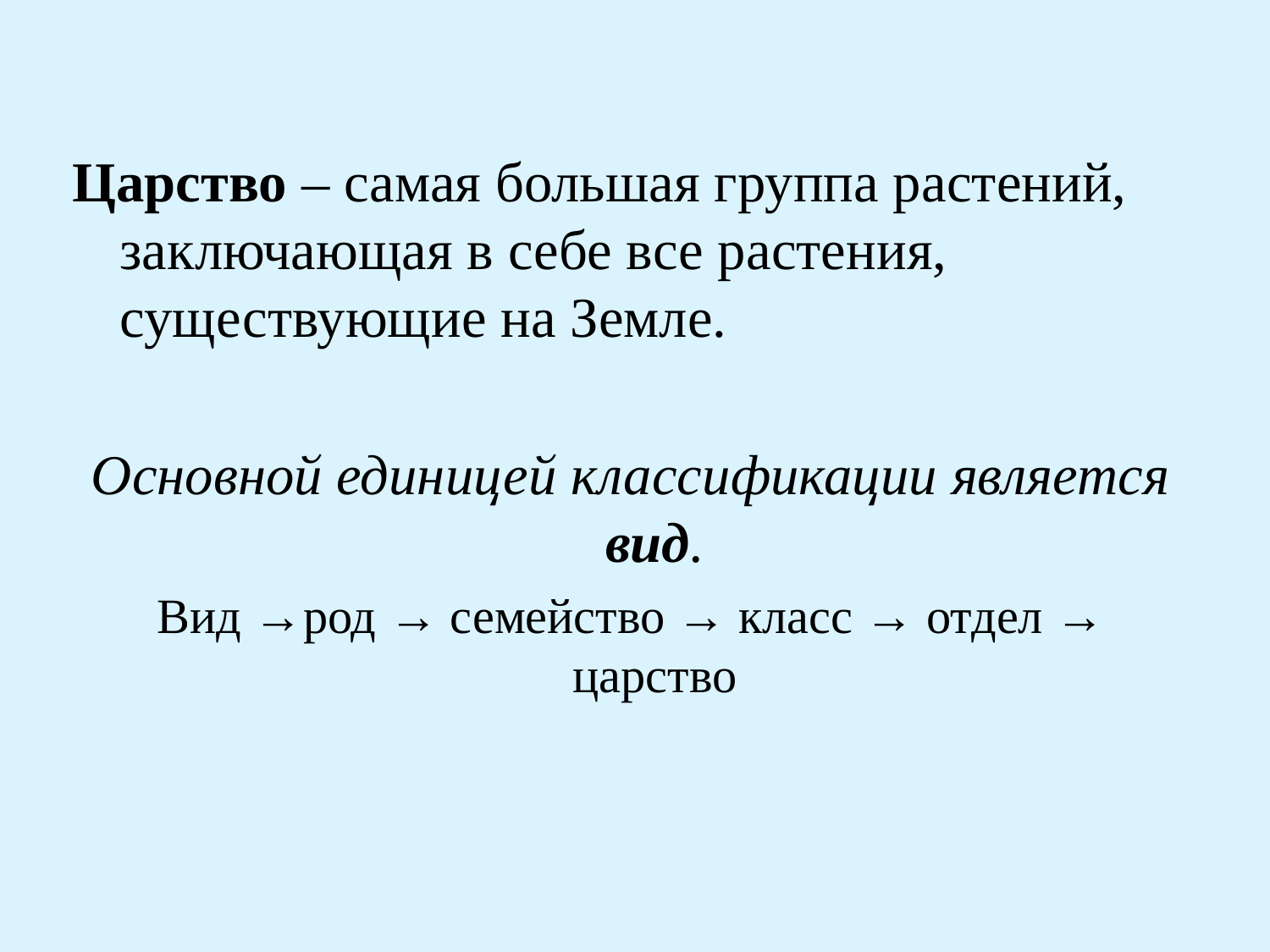

Царство – самая большая группа растений, заключающая в себе все растения, существующие на Земле.

Основной единицей классификации является вид.
Вид →род → семейство → класс → отдел → царство